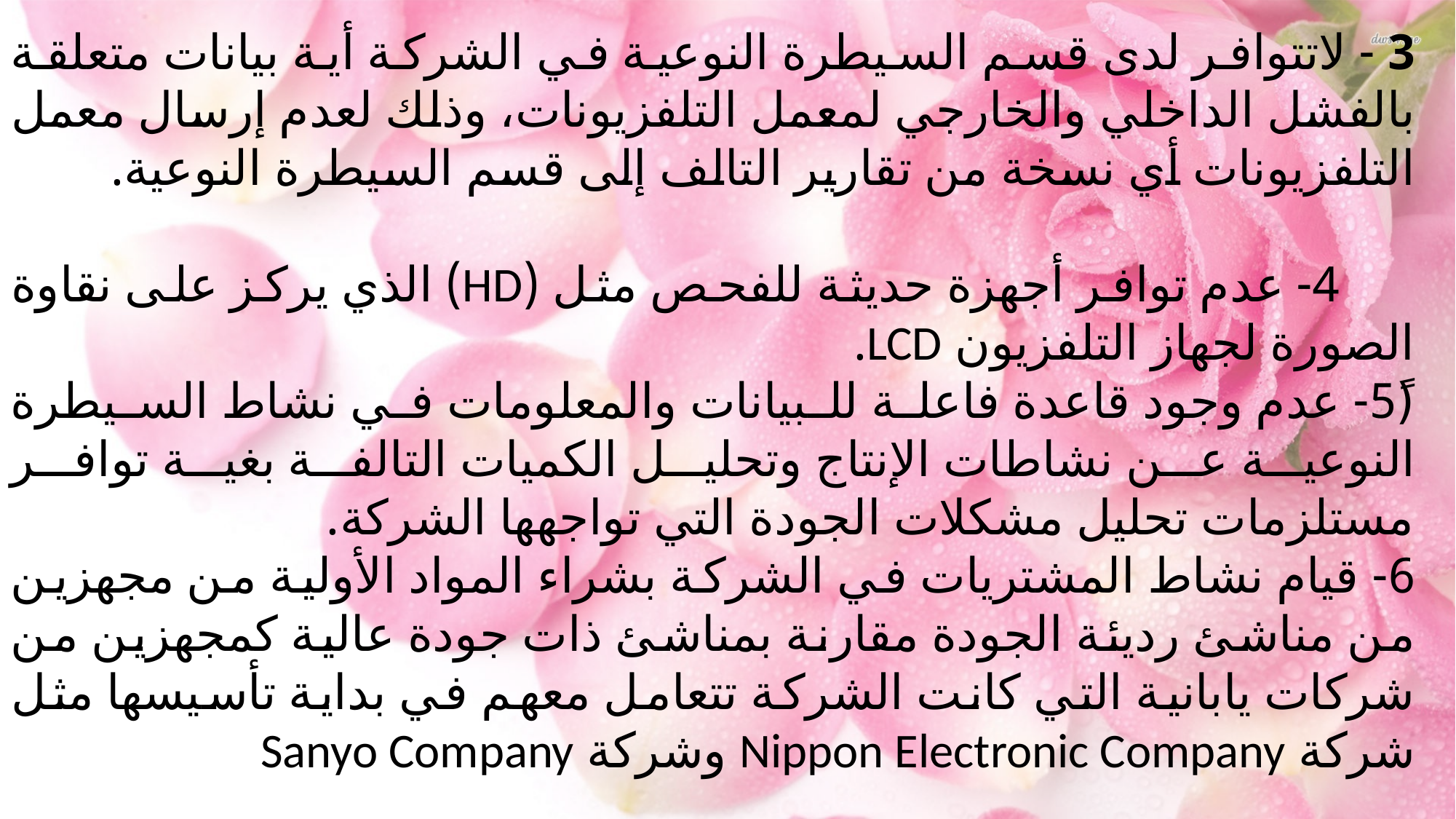

3 - لاتتوافر لدى قسم السيطرة النوعية في الشركة أية بيانات متعلقة بالفشل الداخلي والخارجي لمعمل التلفزيونات، وذلك لعدم إرسال معمل التلفزيونات أي نسخة من تقارير التالف إلى قسم السيطرة النوعية.
      4- عدم توافر أجهزة حديثة للفحص مثل (HD) الذي يركز على نقاوة الصورة لجهاز التلفزيون LCD.
(ً5- عدم وجود قاعدة فاعلة للبيانات والمعلومات في نشاط السيطرة النوعية عن نشاطات الإنتاج وتحليل الكميات التالفة بغية توافر مستلزمات تحليل مشكلات الجودة التي تواجهها الشركة.
	6- قيام نشاط المشتريات في الشركة بشراء المواد الأولية من مجهزين من مناشئ رديئة الجودة مقارنة بمناشئ ذات جودة عالية كمجهزين من شركات يابانية التي كانت الشركة تتعامل معهم في بداية تأسيسها مثل شركة Nippon Electronic Company وشركة Sanyo Company